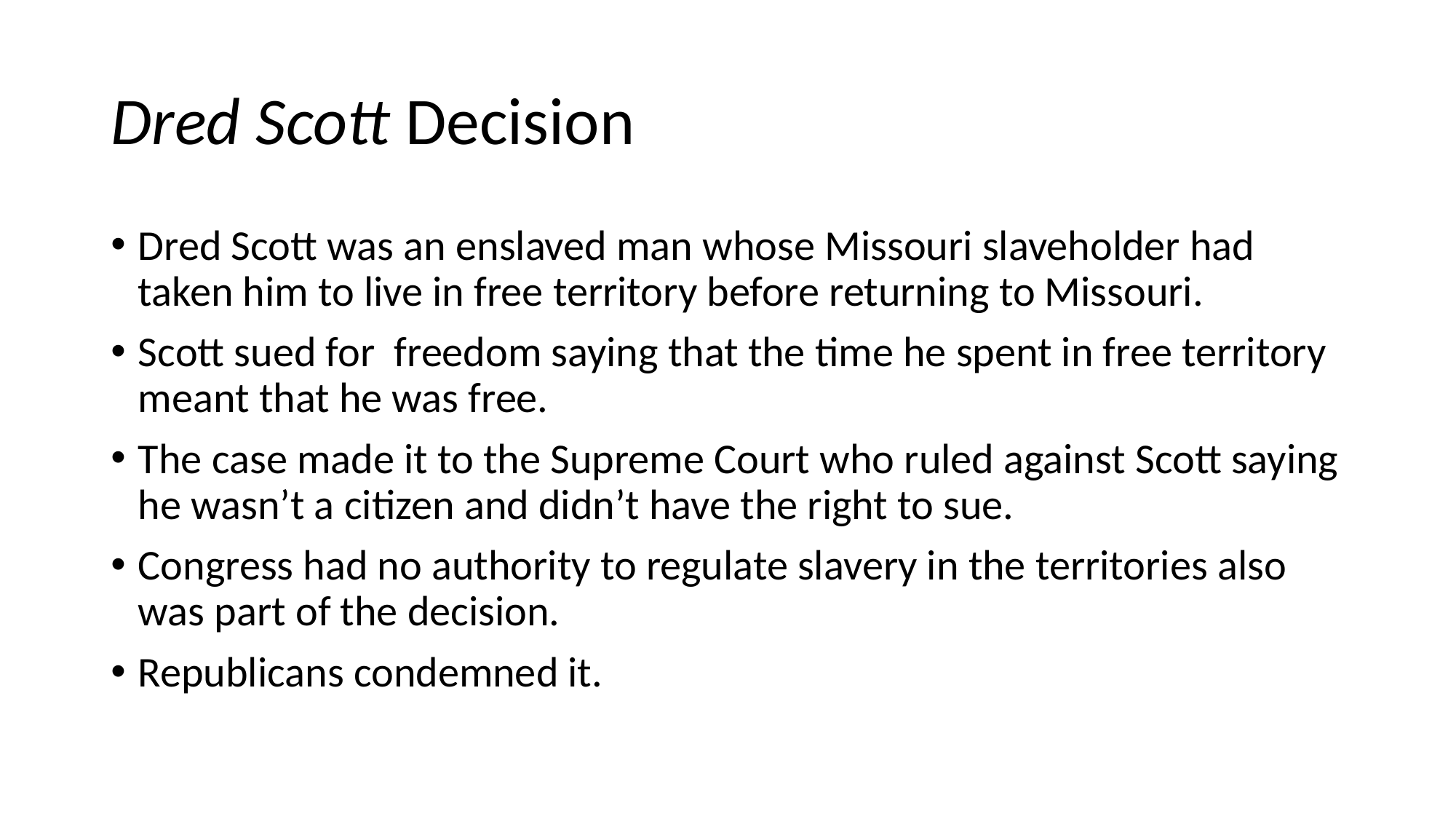

# Dred Scott Decision
Dred Scott was an enslaved man whose Missouri slaveholder had taken him to live in free territory before returning to Missouri.
Scott sued for  freedom saying that the time he spent in free territory meant that he was free.
The case made it to the Supreme Court who ruled against Scott saying he wasn’t a citizen and didn’t have the right to sue.
Congress had no authority to regulate slavery in the territories also was part of the decision.
Republicans condemned it.